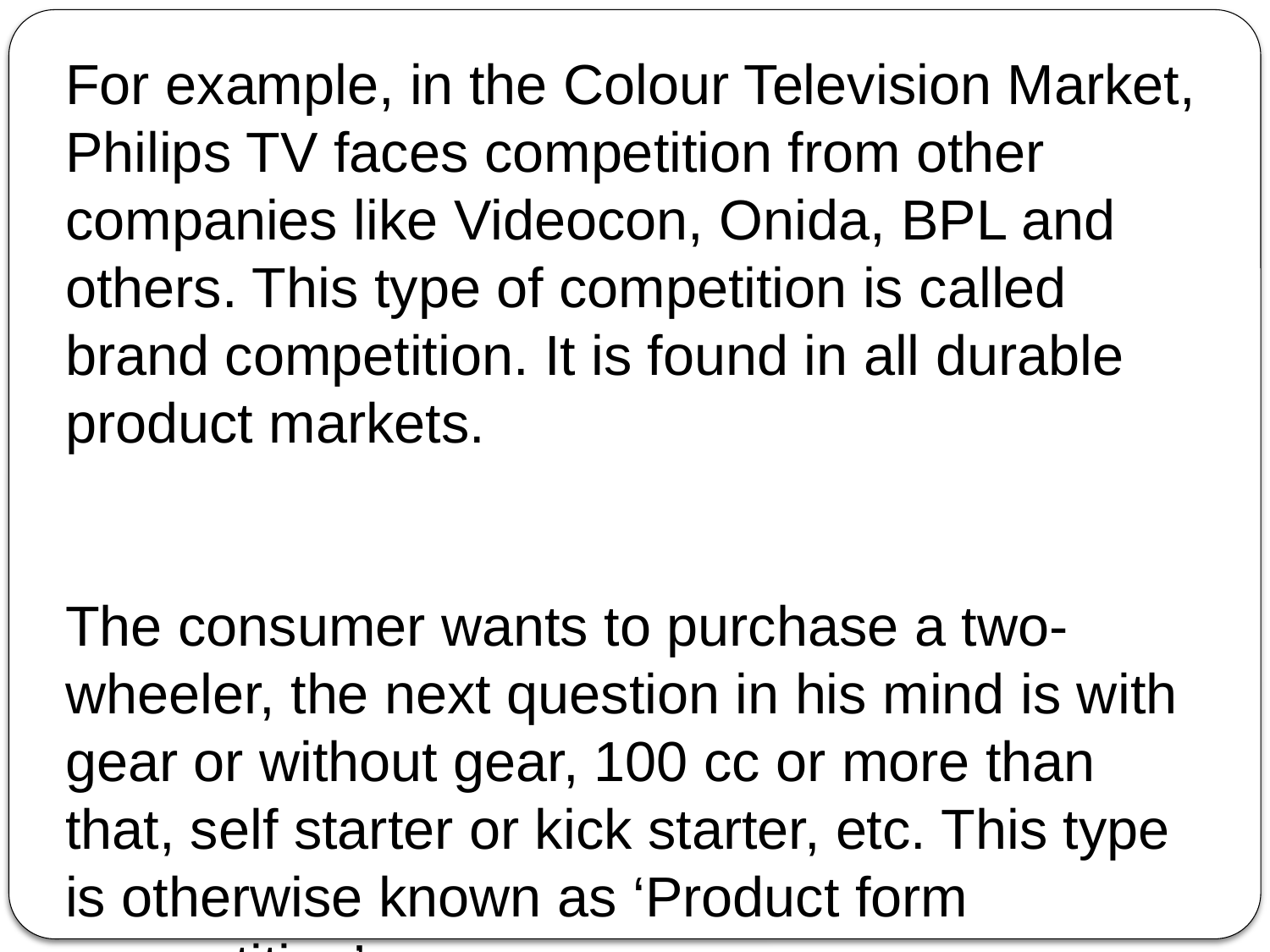

For example, in the Colour Television Market, Philips TV faces competition from other companies like Videocon, Onida, BPL and others. This type of competition is called brand competition. It is found in all durable product markets.

The consumer wants to purchase a two-wheeler, the next question in his mind is with gear or without gear, 100 cc or more than that, self starter or kick starter, etc. This type is otherwise known as ‘Product form competition’.